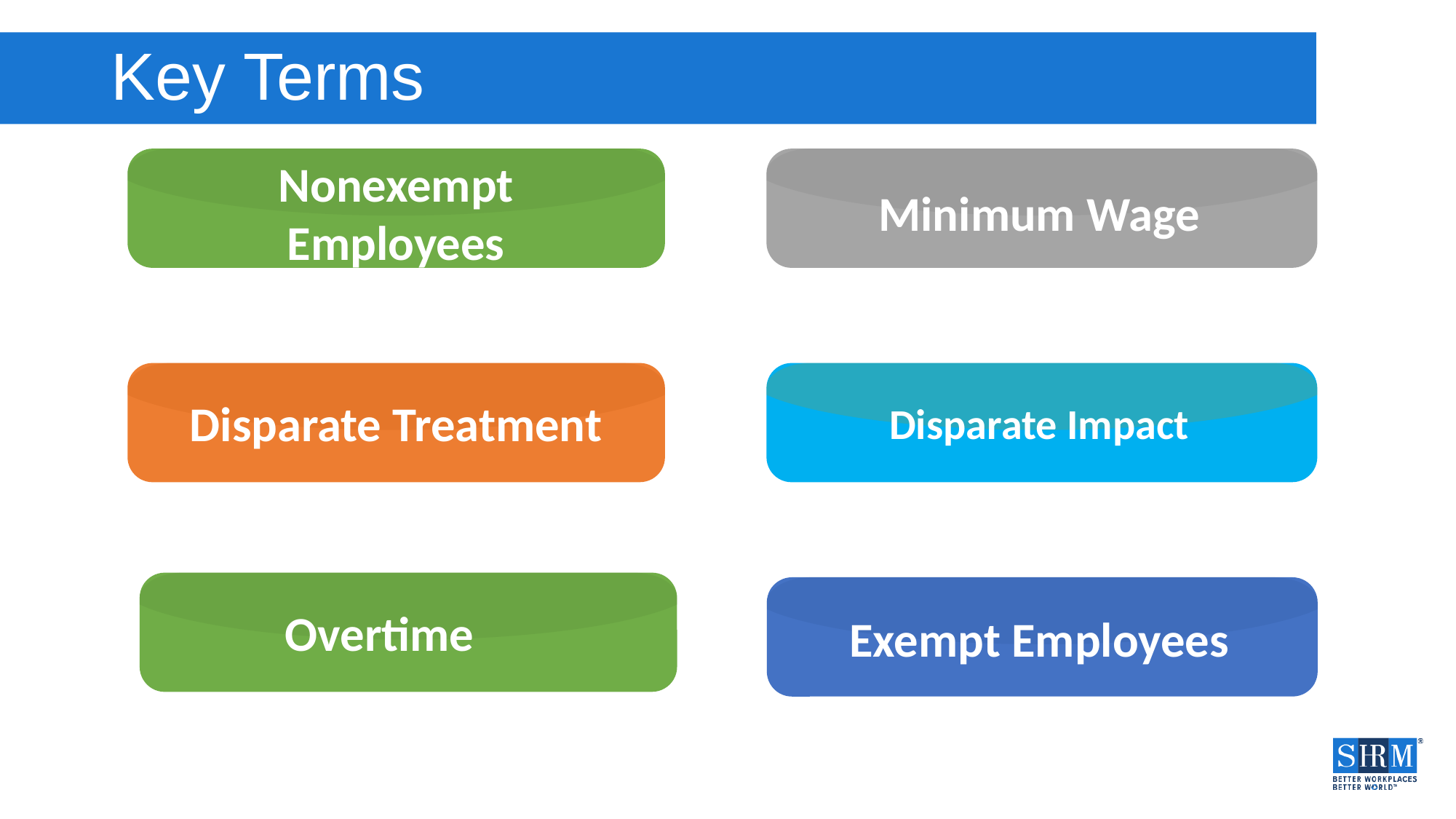

# Key Terms

Nonexempt Employees
Minimum Wage

Disparate Treatment
Disparate Impact

Overtime
Benefits
Exempt Employees